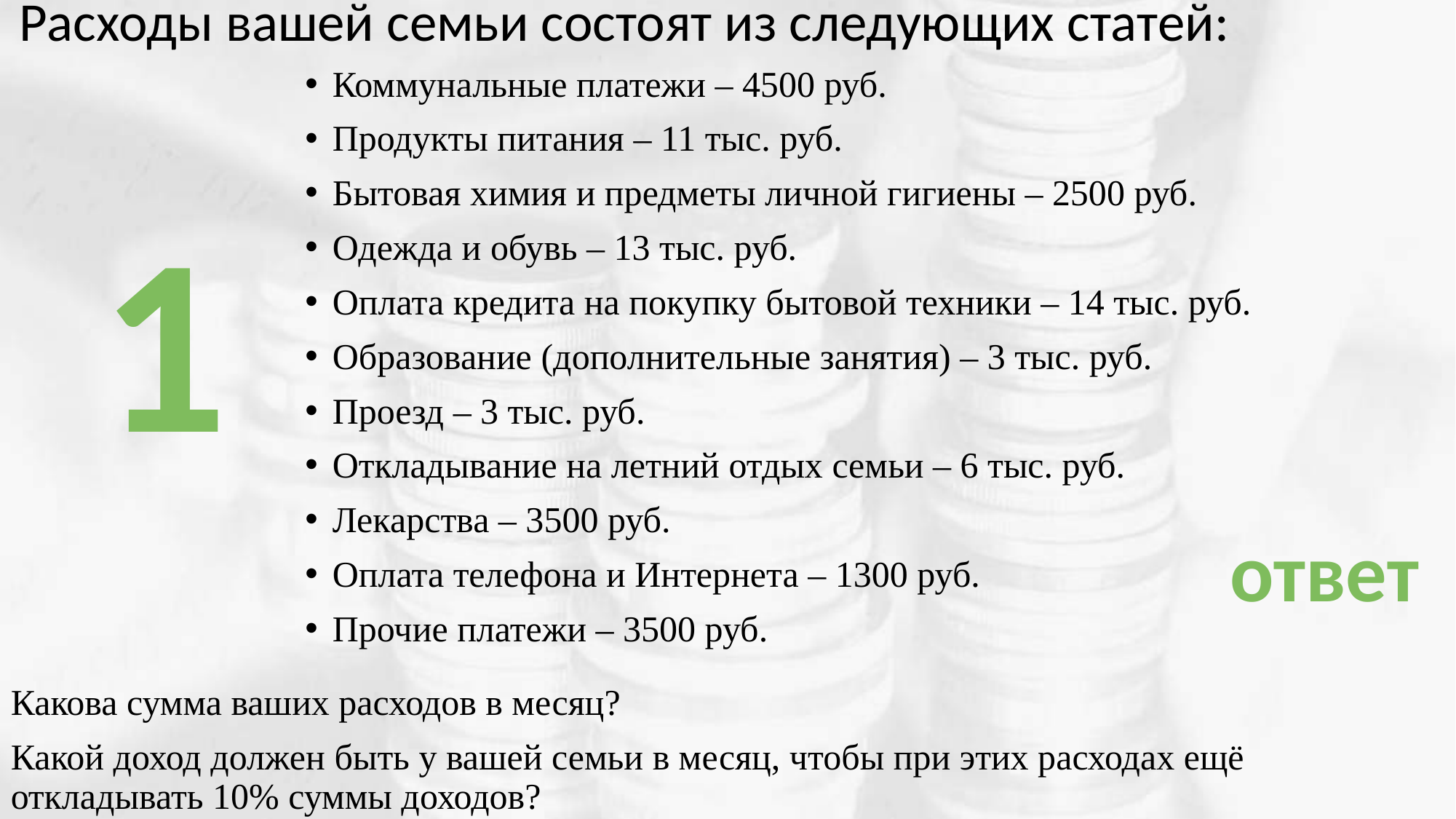

# Расходы вашей семьи состоят из следующих статей:
Коммунальные платежи – 4500 руб.
Продукты питания – 11 тыс. руб.
Бытовая химия и предметы личной гигиены – 2500 руб.
Одежда и обувь – 13 тыс. руб.
Оплата кредита на покупку бытовой техники – 14 тыс. руб.
Образование (дополнительные занятия) – 3 тыс. руб.
Проезд – 3 тыс. руб.
Откладывание на летний отдых семьи – 6 тыс. руб.
Лекарства – 3500 руб.
Оплата телефона и Интернета – 1300 руб.
Прочие платежи – 3500 руб.
1
ответ
Какова сумма ваших расходов в месяц?
Какой доход должен быть у вашей семьи в месяц, чтобы при этих расходах ещё откладывать 10% суммы доходов?